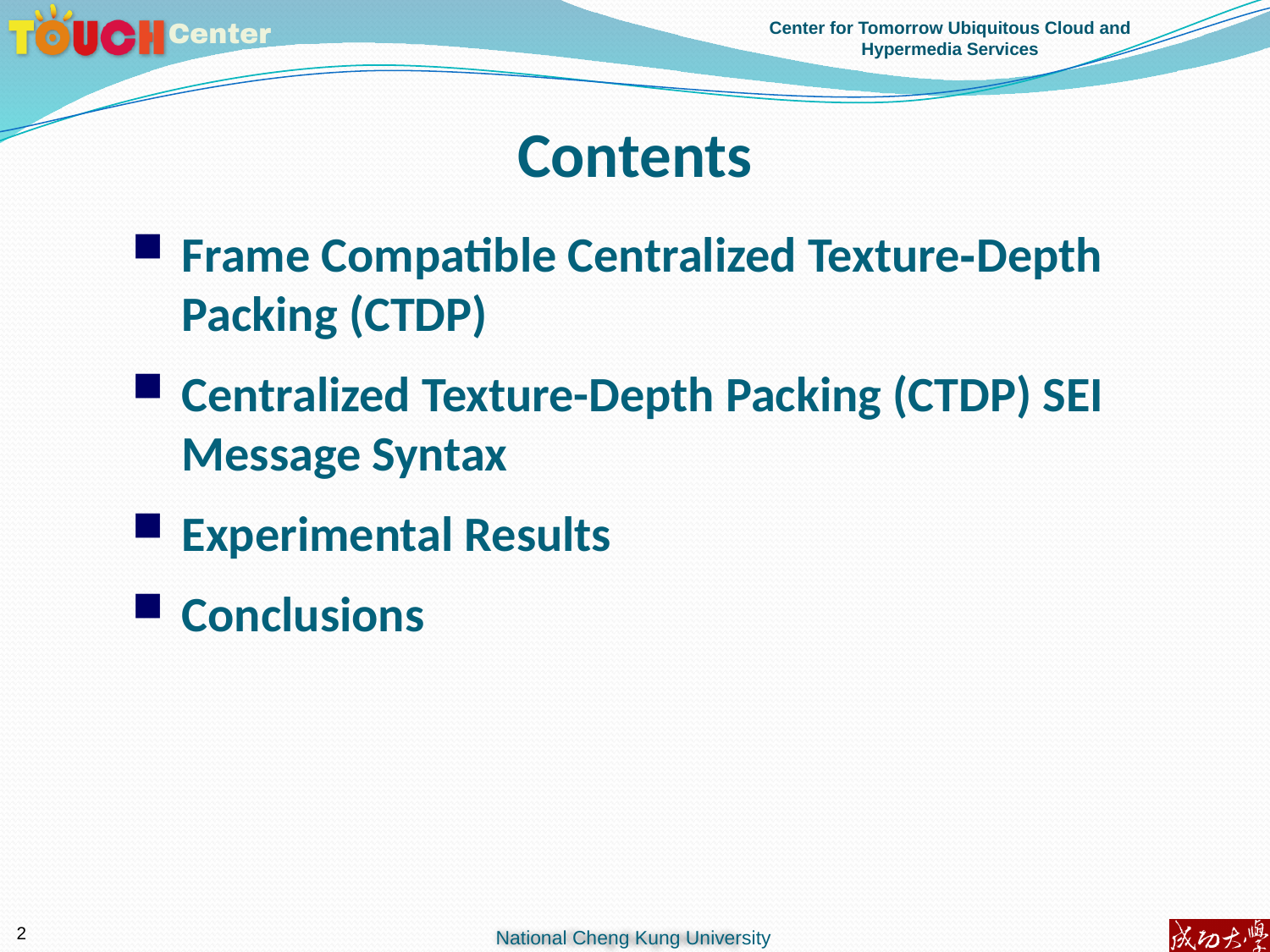

Contents
Frame Compatible Centralized Texture‐Depth Packing (CTDP)
Centralized Texture-Depth Packing (CTDP) SEI Message Syntax
Experimental Results
Conclusions